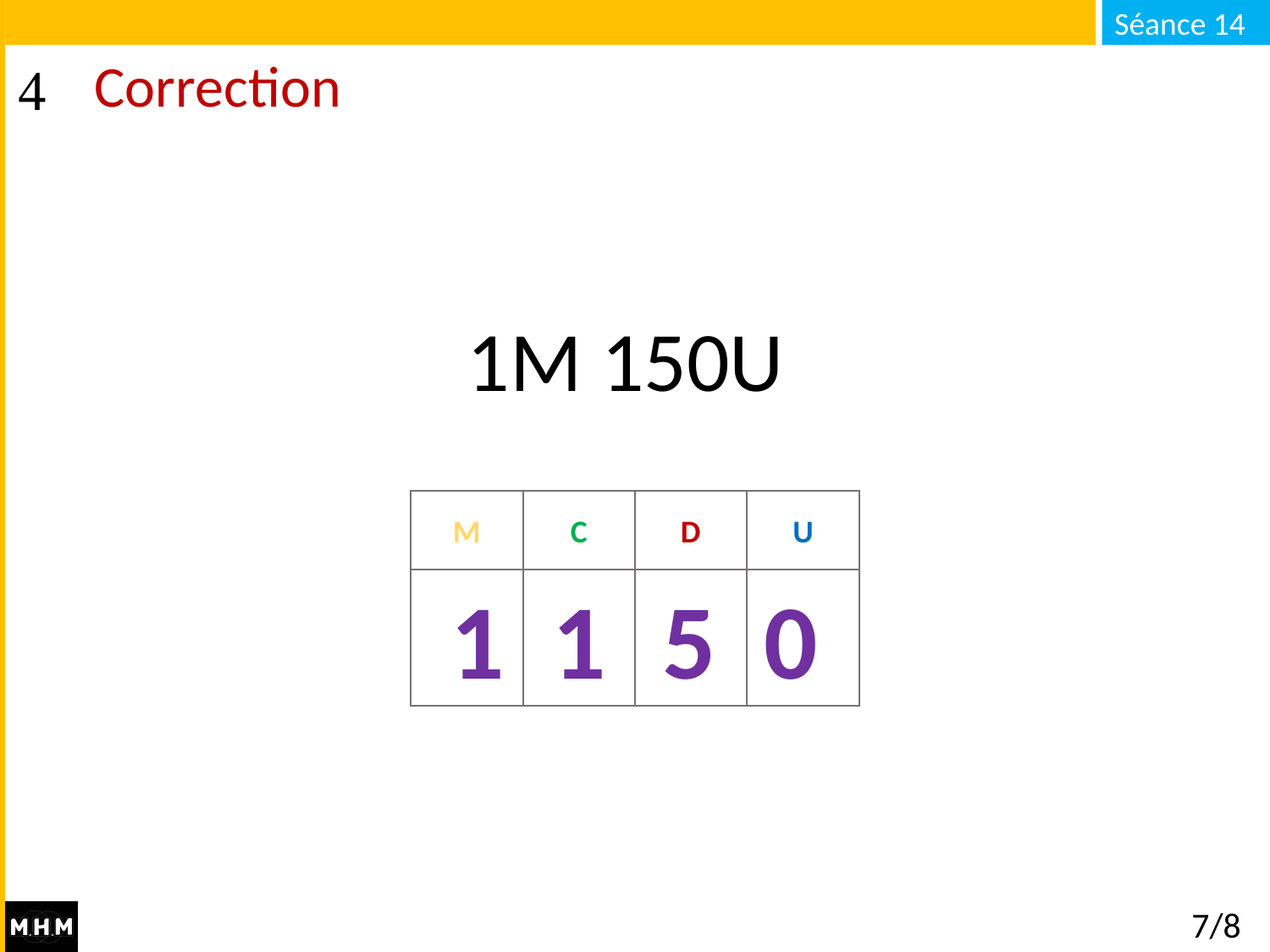

# Correction
1M 150U
M
C
D
U

1   1   5  0
7/8